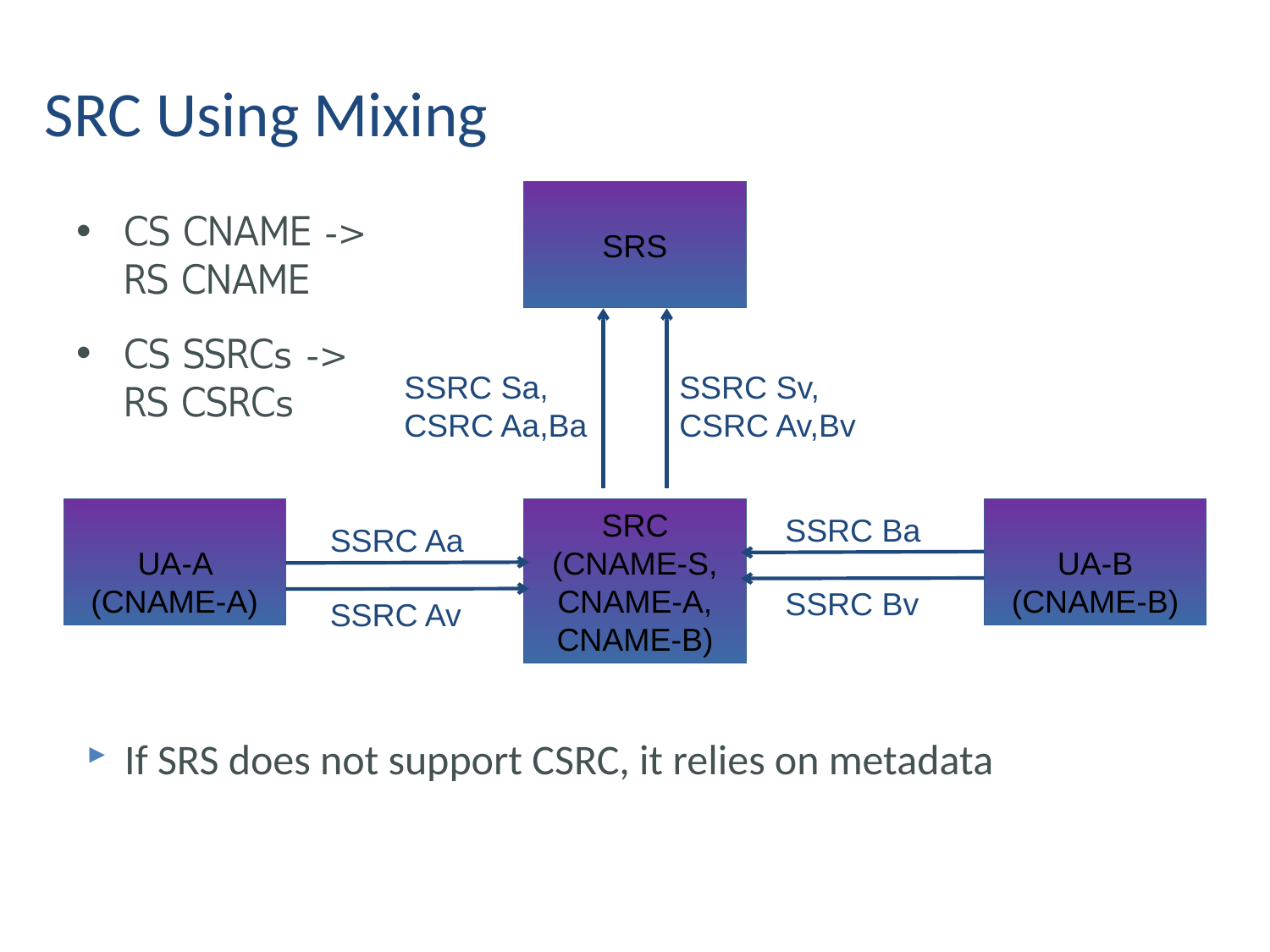

# SRC Using Mixing

SRS

CS CNAME -> RS CNAME
CS SSRCs -> RS CSRCs
SSRC Sa,
CSRC Aa,Ba
SSRC Sv,
CSRC Av,Bv

UA-A (CNAME-A)
SRC
(CNAME-S, CNAME-A,
CNAME-B)

UA-B (CNAME-B)
SSRC Ba
SSRC Aa
SSRC Bv
SSRC Av
If SRS does not support CSRC, it relies on metadata